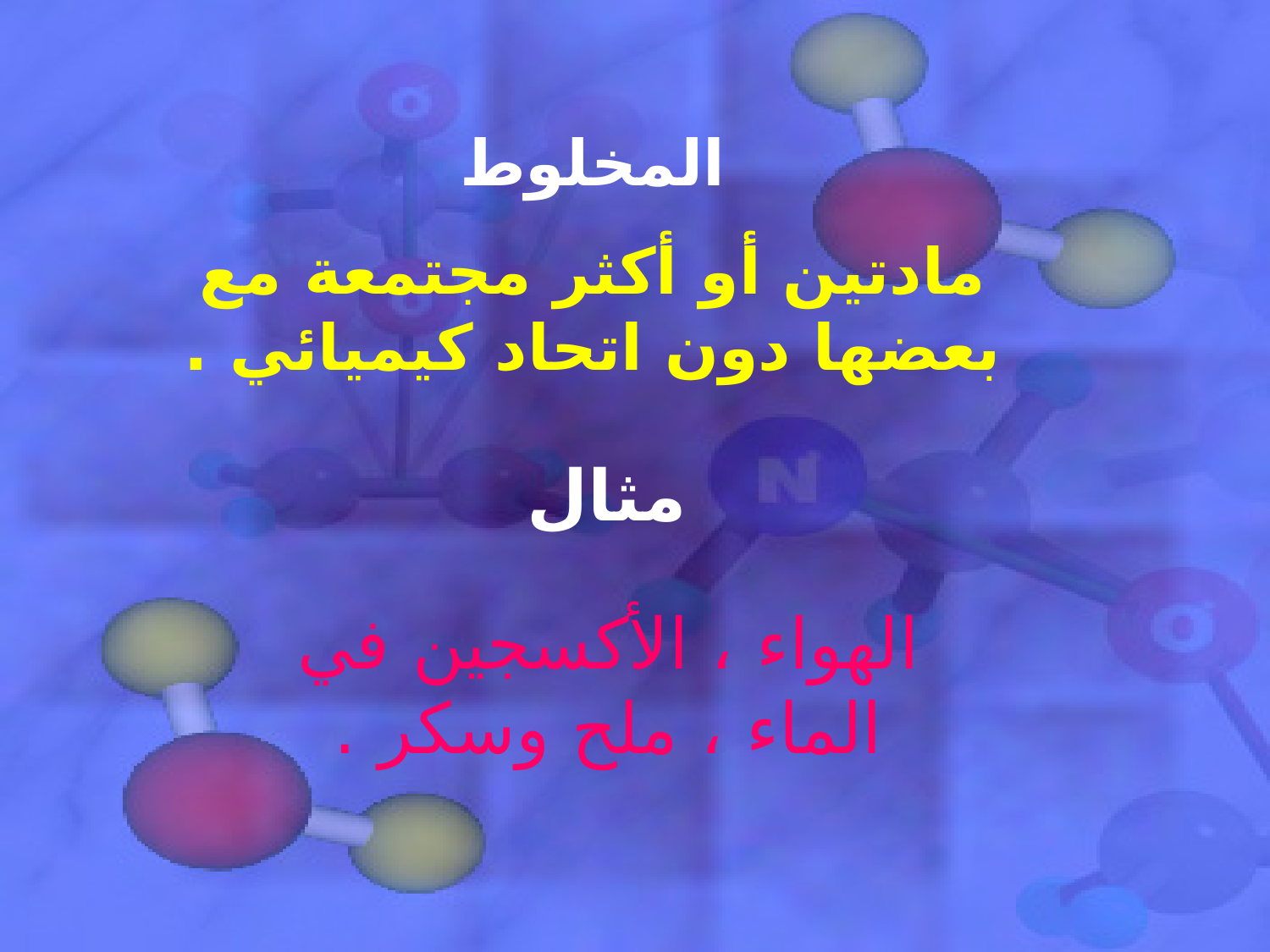

المخلوط
مادتين أو أكثر مجتمعة مع بعضها دون اتحاد كيميائي .
 مثال
الهواء ، الأكسجين في الماء ، ملح وسكر .